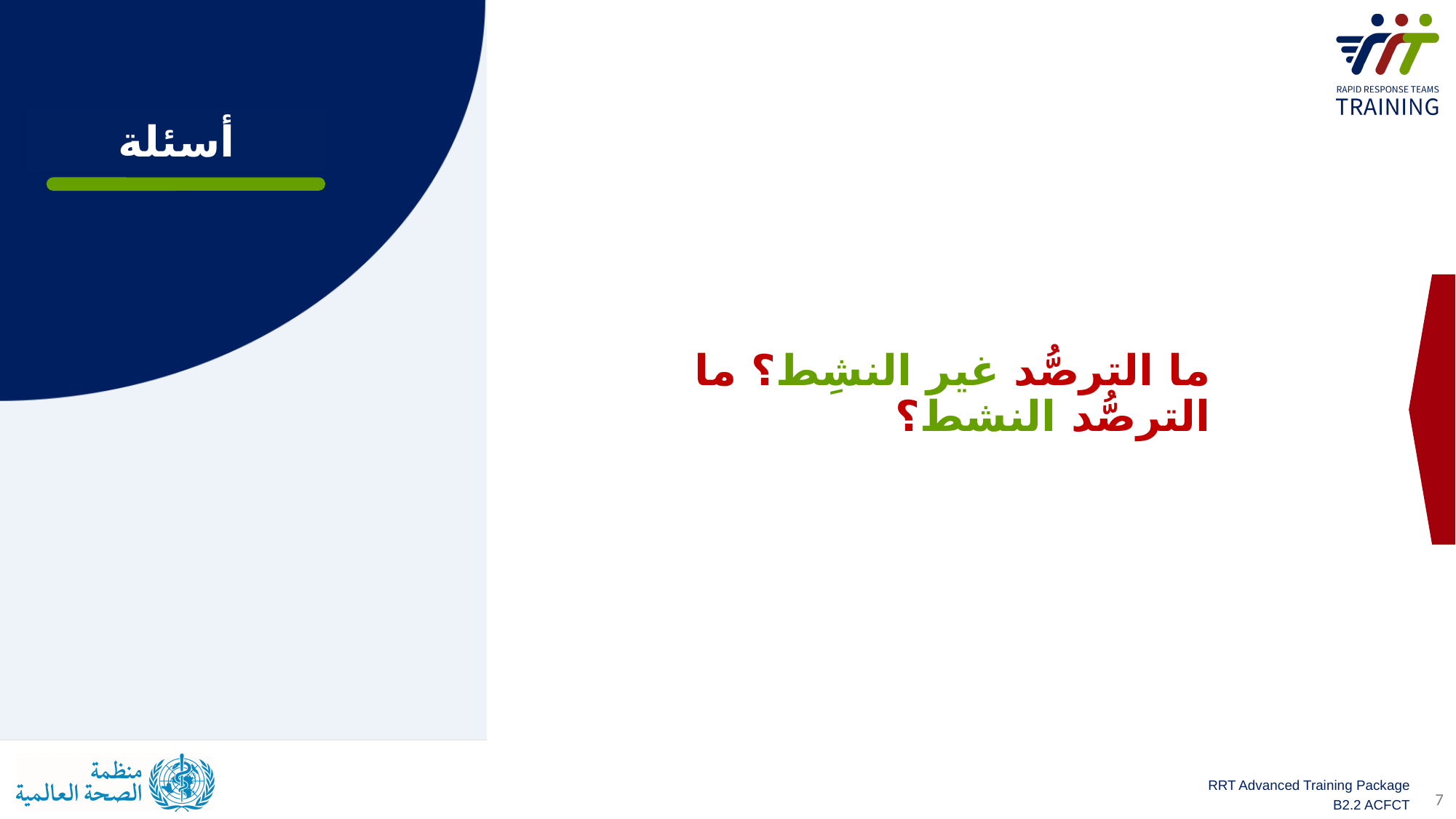

أسئلة

ما الترصُّد غير النشِط؟ ما الترصُّد النشط؟